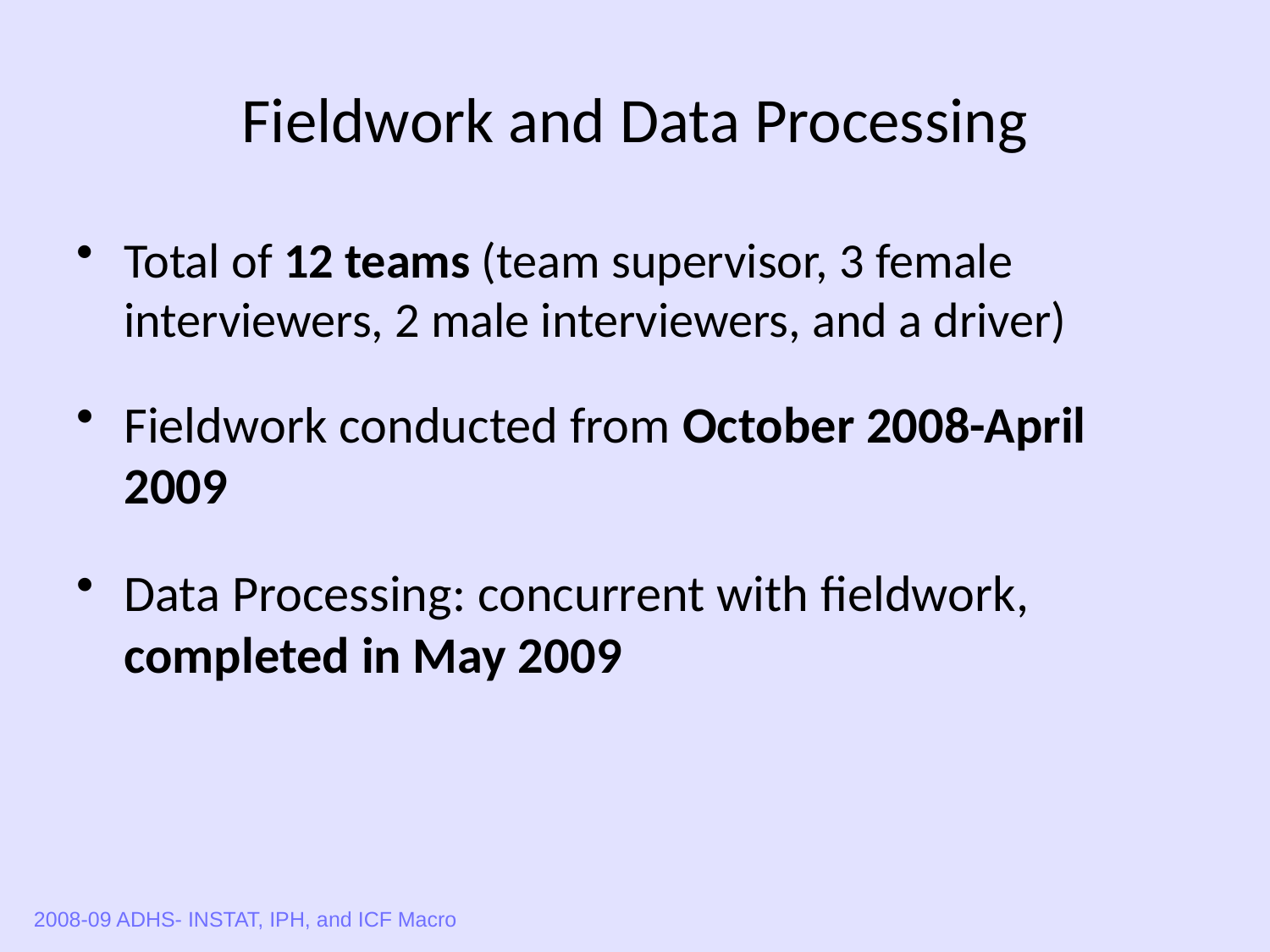

# Fieldwork and Data Processing
Total of 12 teams (team supervisor, 3 female interviewers, 2 male interviewers, and a driver)
Fieldwork conducted from October 2008-April 2009
Data Processing: concurrent with fieldwork, completed in May 2009
2008-09 ADHS- INSTAT, IPH, and ICF Macro